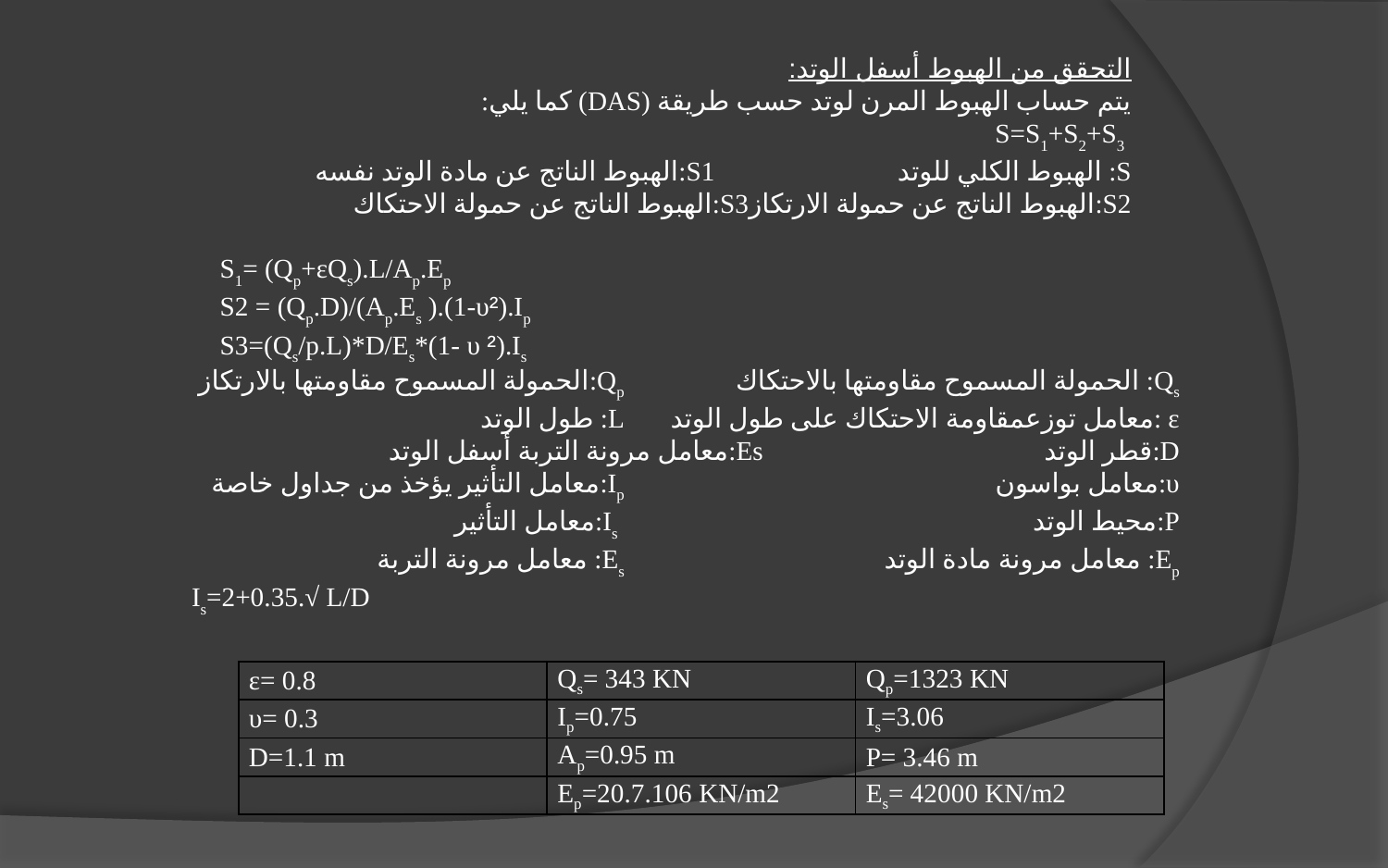

التحقق من الهبوط أسفل الوتد:
يتم حساب الهبوط المرن لوتد حسب طريقة (DAS) كما يلي:
S=S1+S2+S3
S: الهبوط الكلي للوتد			S1:الهبوط الناتج عن مادة الوتد نفسه
S2:الهبوط الناتج عن حمولة الارتكاز	S3:الهبوط الناتج عن حمولة الاحتكاك

S1= (Qp+εQs).L/Ap.Ep
S2 = (Qp.D)/(Ap.Es ).(1-υ²).Ip
S3=(Qs/p.L)*D/Es*(1- υ ²).Is
Qs: الحمولة المسموح مقاومتها بالاحتكاك 		Qp:الحمولة المسموح مقاومتها بالارتكاز
ε :معامل توزعمقاومة الاحتكاك على طول الوتد		L: طول الوتد
D:قطر الوتد				Es:معامل مرونة التربة أسفل الوتد
υ:معامل بواسون 				Ip:معامل التأثير يؤخذ من جداول خاصة
P:محيط الوتد				 Is:معامل التأثير
Ep: معامل مرونة مادة الوتد			Es: معامل مرونة التربة
Is=2+0.35.√ L/D
| ε= 0.8 | Qs= 343 KN | Qp=1323 KN |
| --- | --- | --- |
| υ= 0.3 | Ip=0.75 | Is=3.06 |
| D=1.1 m | Ap=0.95 m | P= 3.46 m |
|  | Ep=20.7.106 KN/m2 | Es= 42000 KN/m2 |